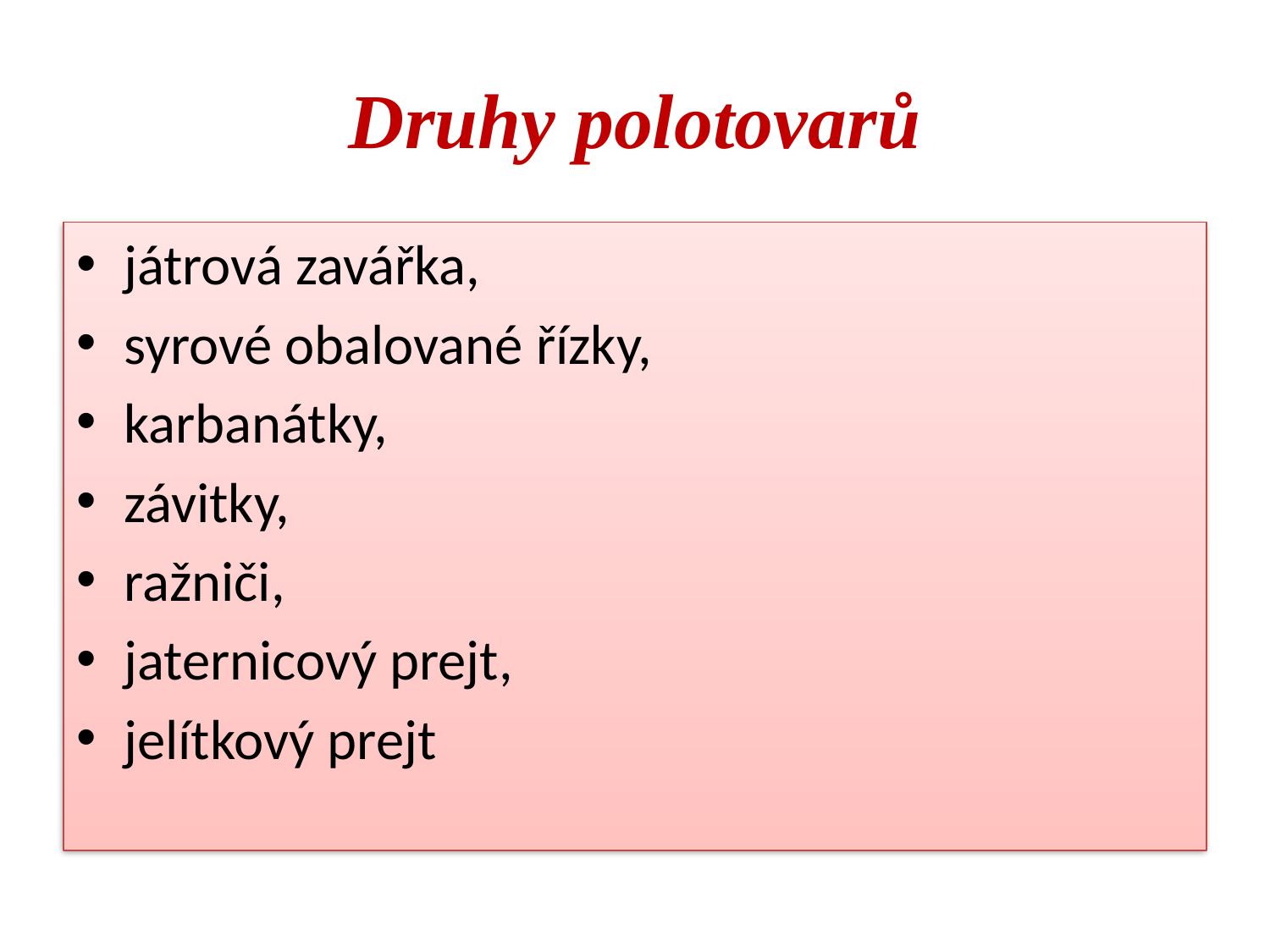

# Druhy polotovarů
játrová zavářka,
syrové obalované řízky,
karbanátky,
závitky,
ražniči,
jaternicový prejt,
jelítkový prejt